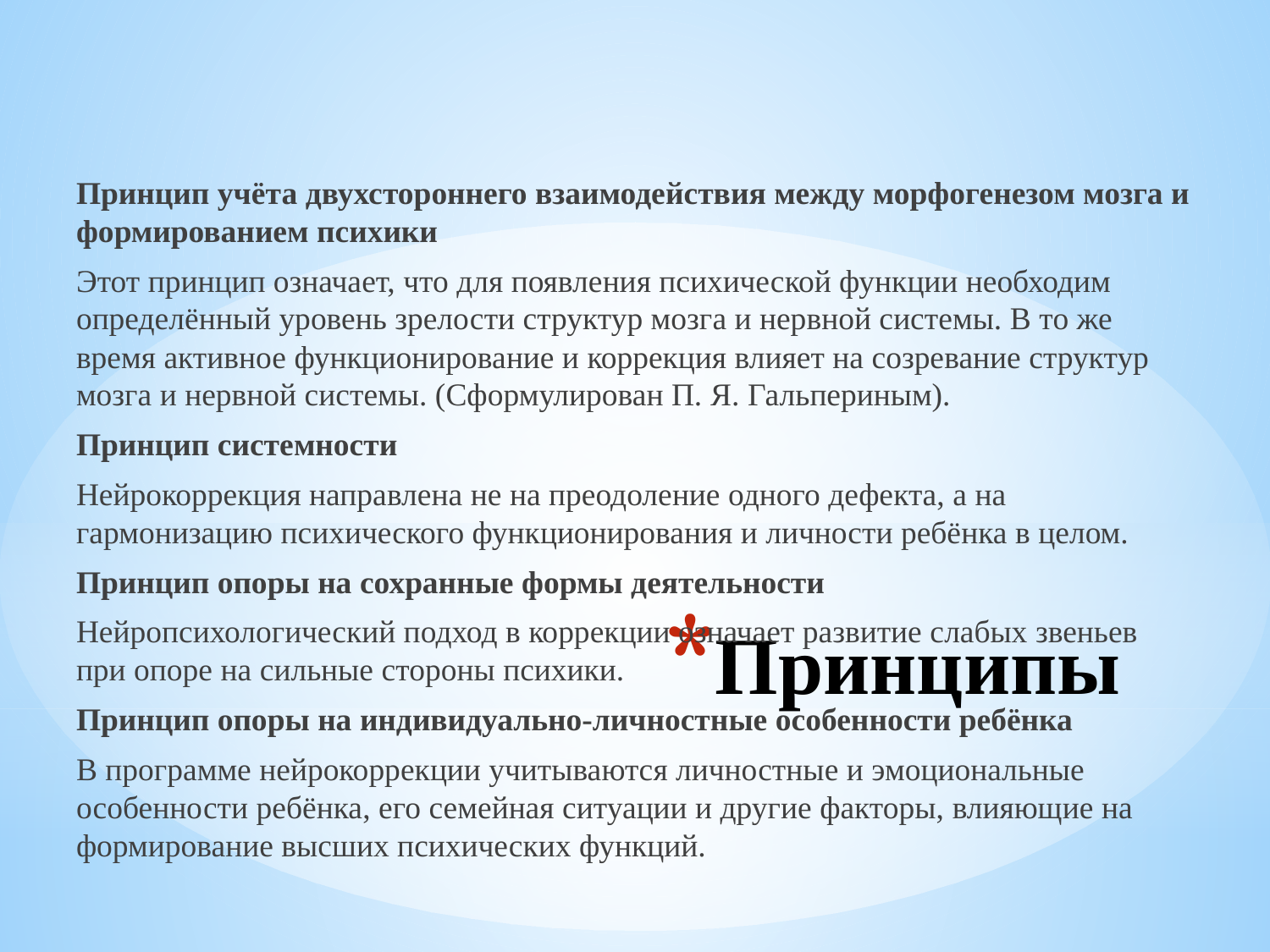

Принцип учёта двухстороннего взаимодействия между морфогенезом мозга и формированием психики
Этот принцип означает, что для появления психической функции необходим определённый уровень зрелости структур мозга и нервной системы. В то же время активное функционирование и коррекция влияет на созревание структур мозга и нервной системы. (Сформулирован П. Я. Гальпериным).
Принцип системности
Нейрокоррекция направлена не на преодоление одного дефекта, а на гармонизацию психического функционирования и личности ребёнка в целом.
Принцип опоры на сохранные формы деятельности
Нейропсихологический подход в коррекции означает развитие слабых звеньев при опоре на сильные стороны психики.
Принцип опоры на индивидуально-личностные особенности ребёнка
В программе нейрокоррекции учитываются личностные и эмоциональные особенности ребёнка, его семейная ситуации и другие факторы, влияющие на формирование высших психических функций.
# Принципы